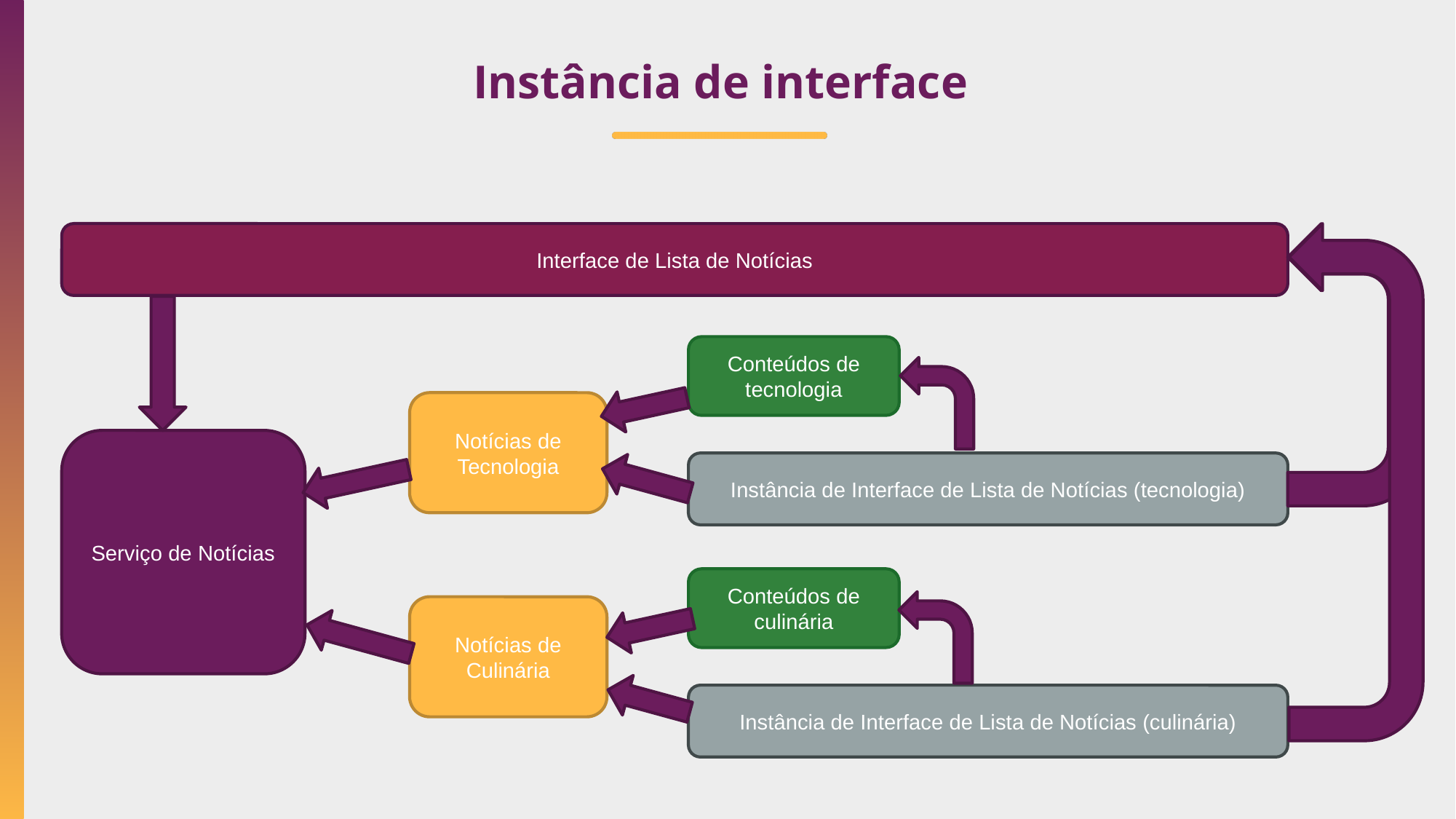

# Instância de interface
Interface de Lista de Notícias

Conteúdos de tecnologia

Notícias de Tecnologia

Serviço de Notícias
Instância de Interface de Lista de Notícias (tecnologia)

Conteúdos de culinária

Notícias de Culinária

Instância de Interface de Lista de Notícias (culinária)